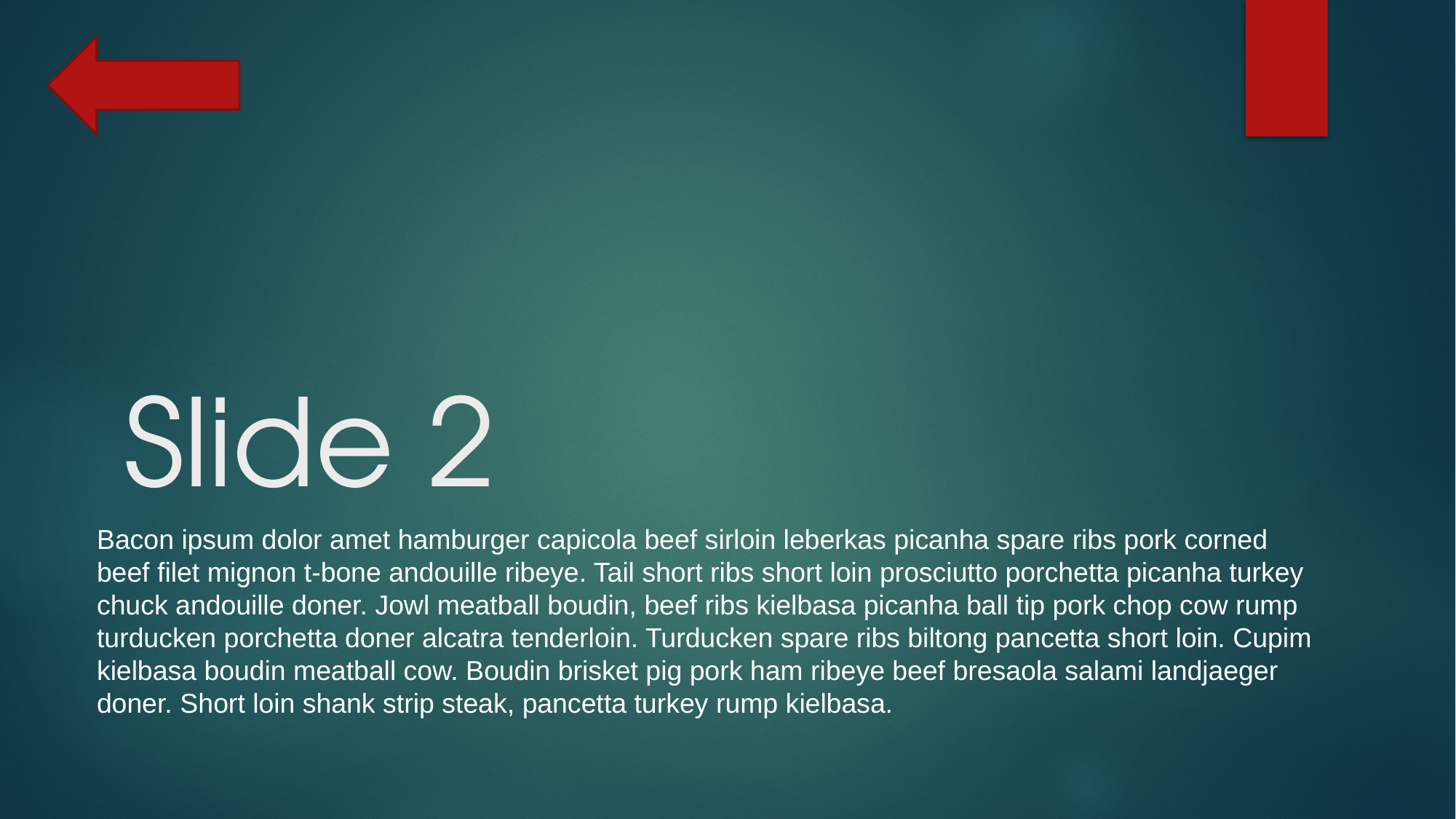

# Slide 2
Bacon ipsum dolor amet hamburger capicola beef sirloin leberkas picanha spare ribs pork corned beef filet mignon t-bone andouille ribeye. Tail short ribs short loin prosciutto porchetta picanha turkey chuck andouille doner. Jowl meatball boudin, beef ribs kielbasa picanha ball tip pork chop cow rump turducken porchetta doner alcatra tenderloin. Turducken spare ribs biltong pancetta short loin. Cupim kielbasa boudin meatball cow. Boudin brisket pig pork ham ribeye beef bresaola salami landjaeger doner. Short loin shank strip steak, pancetta turkey rump kielbasa.